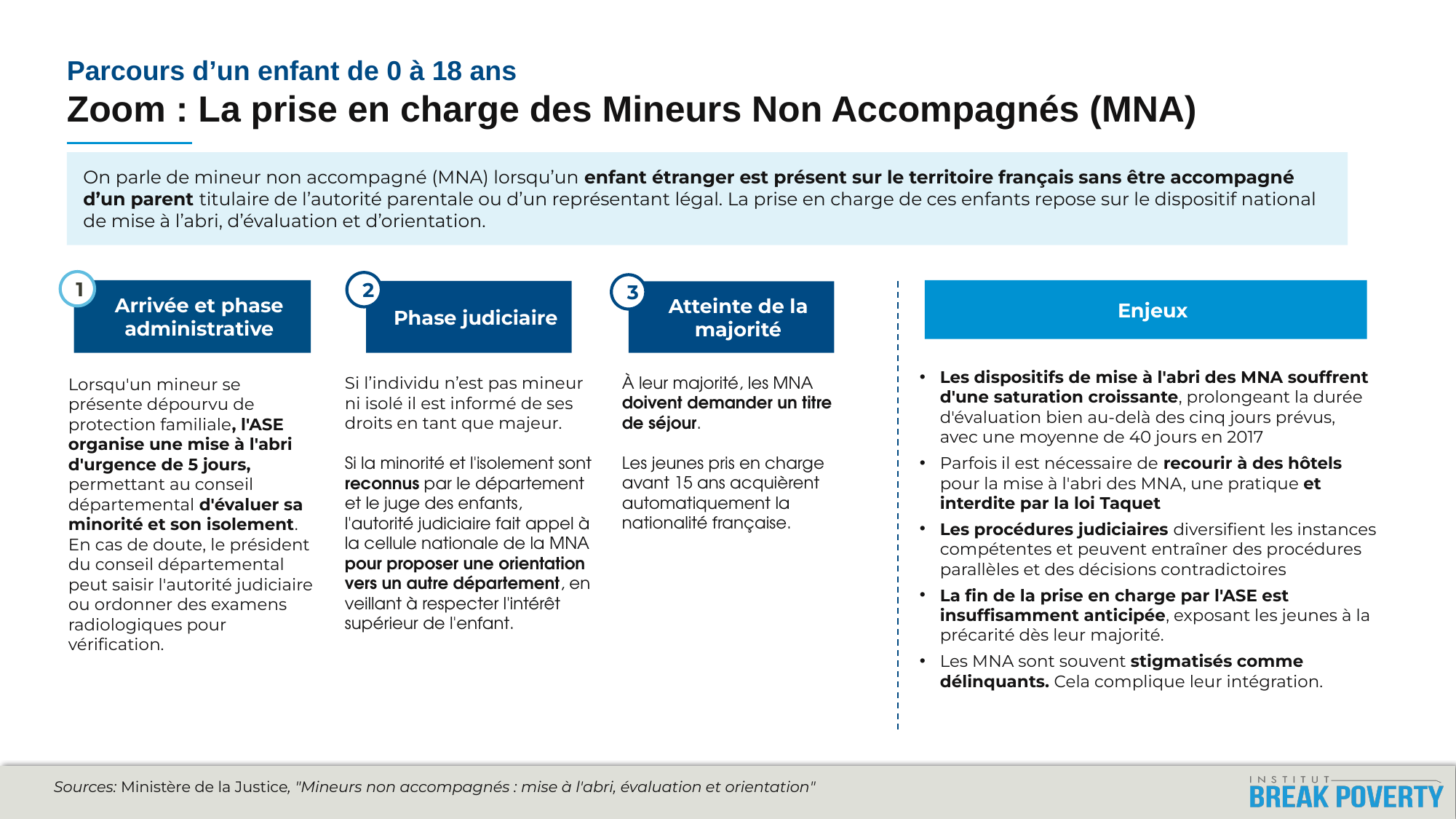

# Parcours d’un enfant de 0 à 18 ans Zoom : La prise en charge des Mineurs Non Accompagnés (MNA)

On parle de mineur non accompagné (MNA) lorsqu’un enfant étranger est présent sur le territoire français sans être accompagné d’un parent titulaire de l’autorité parentale ou d’un représentant légal. La prise en charge de ces enfants repose sur le dispositif national de mise à l’abri, d’évaluation et d’orientation.
1
2
3
Arrivée et phase administrative
Enjeux
Phase judiciaire
Atteinte de la majorité
Les dispositifs de mise à l'abri des MNA souffrent d'une saturation croissante, prolongeant la durée d'évaluation bien au-delà des cinq jours prévus, avec une moyenne de 40 jours en 2017
Parfois il est nécessaire de recourir à des hôtels pour la mise à l'abri des MNA, une pratique et interdite par la loi Taquet
Les procédures judiciaires diversifient les instances compétentes et peuvent entraîner des procédures parallèles et des décisions contradictoires
La fin de la prise en charge par l'ASE est insuffisamment anticipée, exposant les jeunes à la précarité dès leur majorité.
Les MNA sont souvent stigmatisés comme délinquants. Cela complique leur intégration.
À leur majorité, les MNA doivent demander un titre de séjour.

Les jeunes pris en charge avant 15 ans acquièrent automatiquement la nationalité française.
Si l’individu n’est pas mineur ni isolé il est informé de ses droits en tant que majeur.

Si la minorité et l'isolement sont reconnus par le département et le juge des enfants, l'autorité judiciaire fait appel à la cellule nationale de la MNA pour proposer une orientation vers un autre département, en veillant à respecter l'intérêt supérieur de l'enfant.
Lorsqu'un mineur se présente dépourvu de protection familiale, l'ASE organise une mise à l'abri d'urgence de 5 jours, permettant au conseil départemental d'évaluer sa minorité et son isolement.
En cas de doute, le président du conseil départemental peut saisir l'autorité judiciaire ou ordonner des examens radiologiques pour vérification.
Sources: Ministère de la Justice, "Mineurs non accompagnés : mise à l'abri, évaluation et orientation"